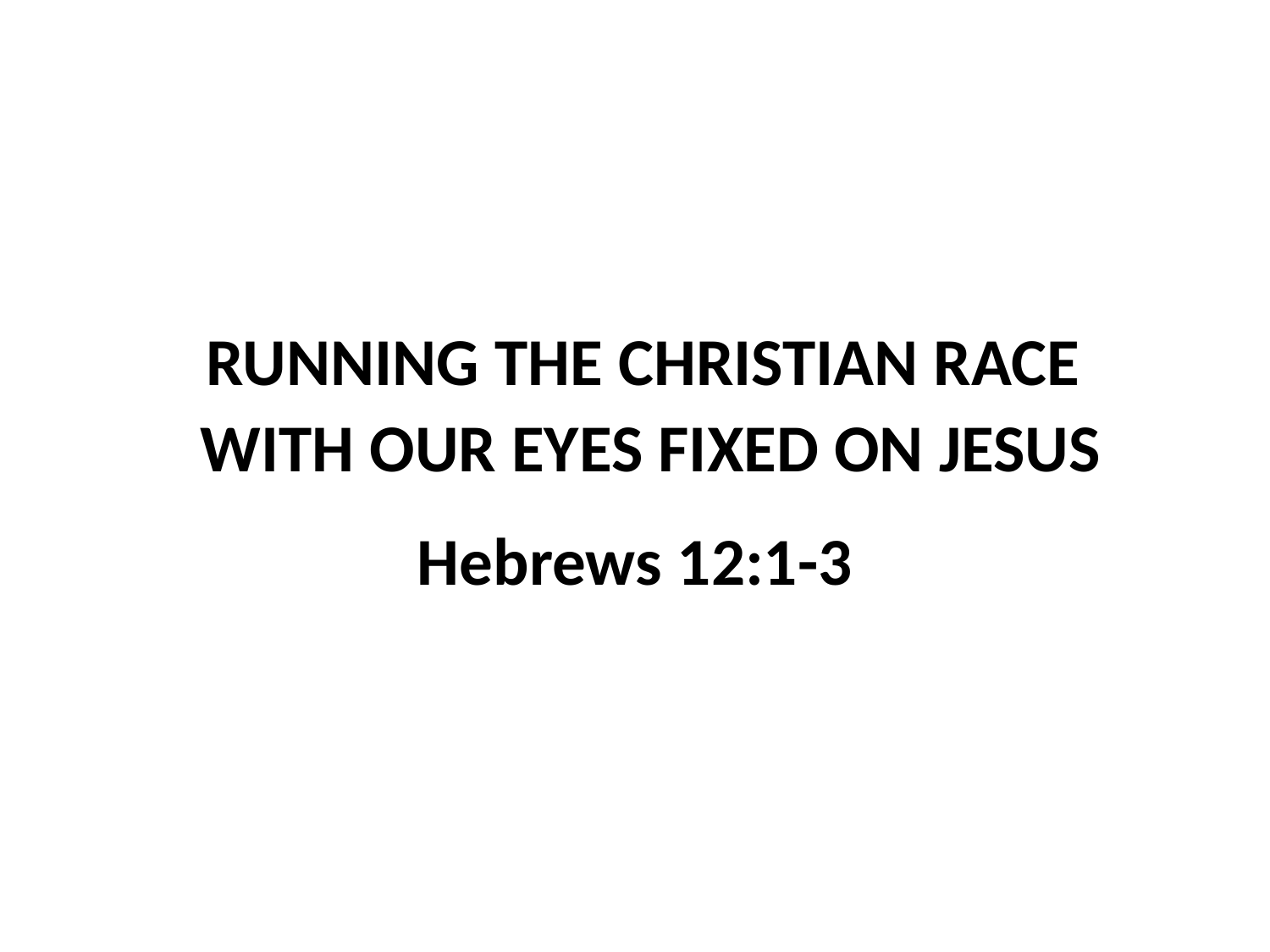

RUNNING THE CHRISTIAN RACE
WITH OUR EYES FIXED ON JESUS

Hebrews 12:1-3